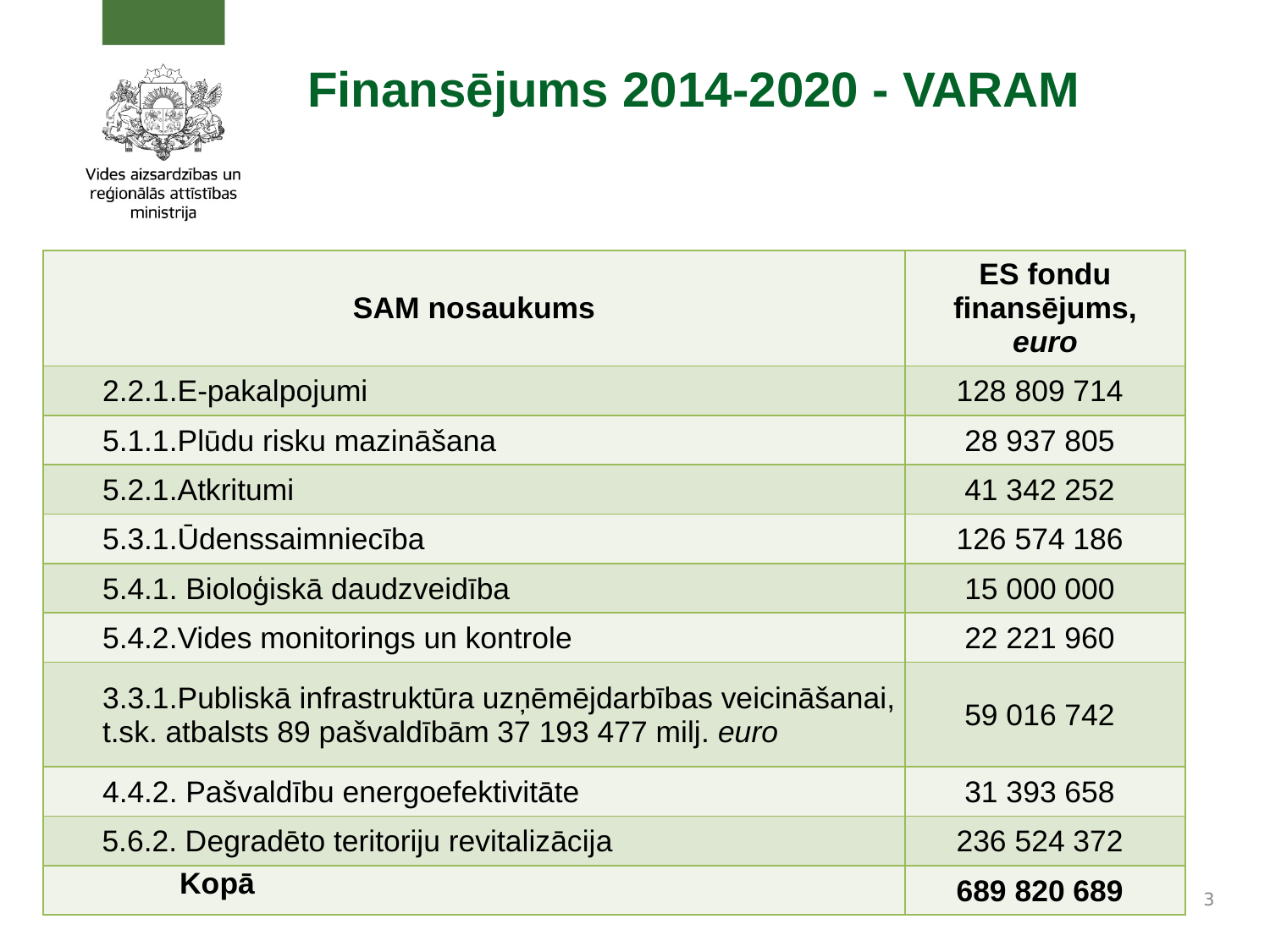

# Finansējums 2014-2020 - VARAM
| SAM nosaukums | ES fondu finansējums, euro |
| --- | --- |
| 2.2.1.E-pakalpojumi | 128 809 714 |
| 5.1.1.Plūdu risku mazināšana | 28 937 805 |
| 5.2.1.Atkritumi | 41 342 252 |
| 5.3.1.Ūdenssaimniecība | 126 574 186 |
| 5.4.1. Bioloģiskā daudzveidība | 15 000 000 |
| 5.4.2.Vides monitorings un kontrole | 22 221 960 |
| 3.3.1.Publiskā infrastruktūra uzņēmējdarbības veicināšanai, t.sk. atbalsts 89 pašvaldībām 37 193 477 milj. euro | 59 016 742 |
| 4.4.2. Pašvaldību energoefektivitāte | 31 393 658 |
| 5.6.2. Degradēto teritoriju revitalizācija | 236 524 372 |
| Kopā | 689 820 689 |
3